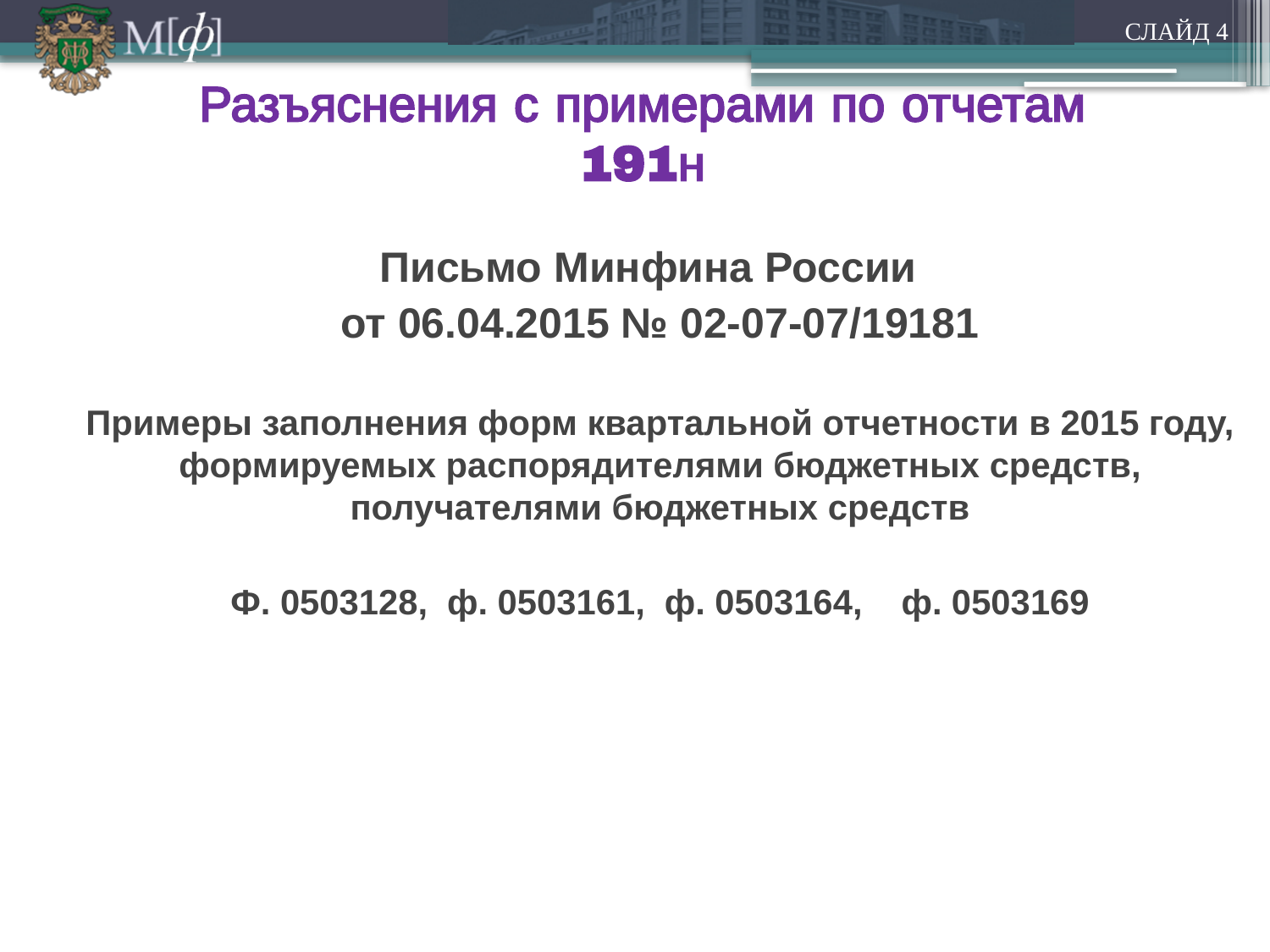

СЛАЙД 4
# Разъяснения с примерами по отчетам 191н

Письмо Минфина России
от 06.04.2015 № 02-07-07/19181

Примеры заполнения форм квартальной отчетности в 2015 году, формируемых распорядителями бюджетных средств, получателями бюджетных средств

Ф. 0503128,  ф. 0503161,  ф. 0503164,    ф. 0503169